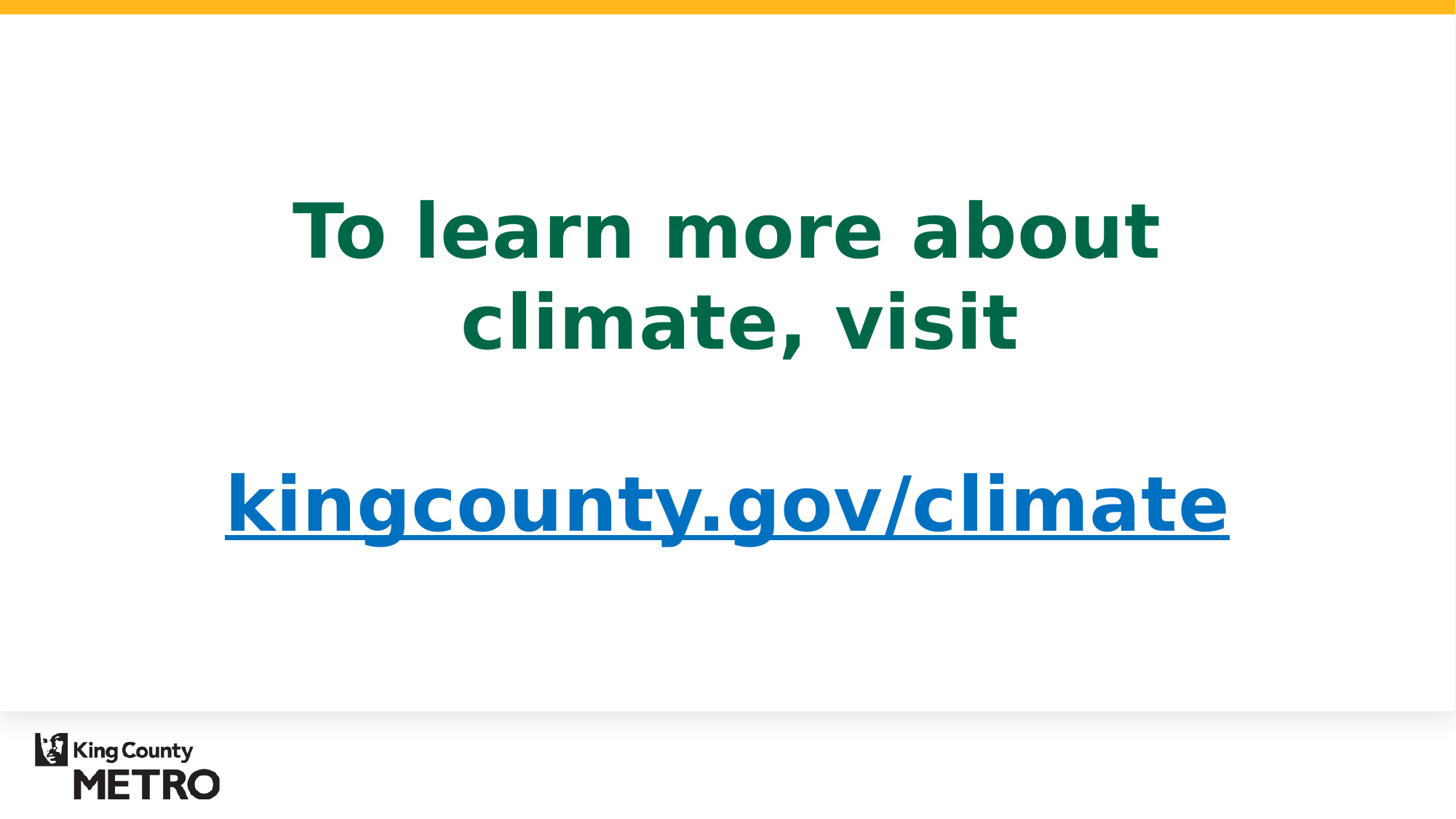

To learn more about
 climate, visit
kingcounty.gov/climate